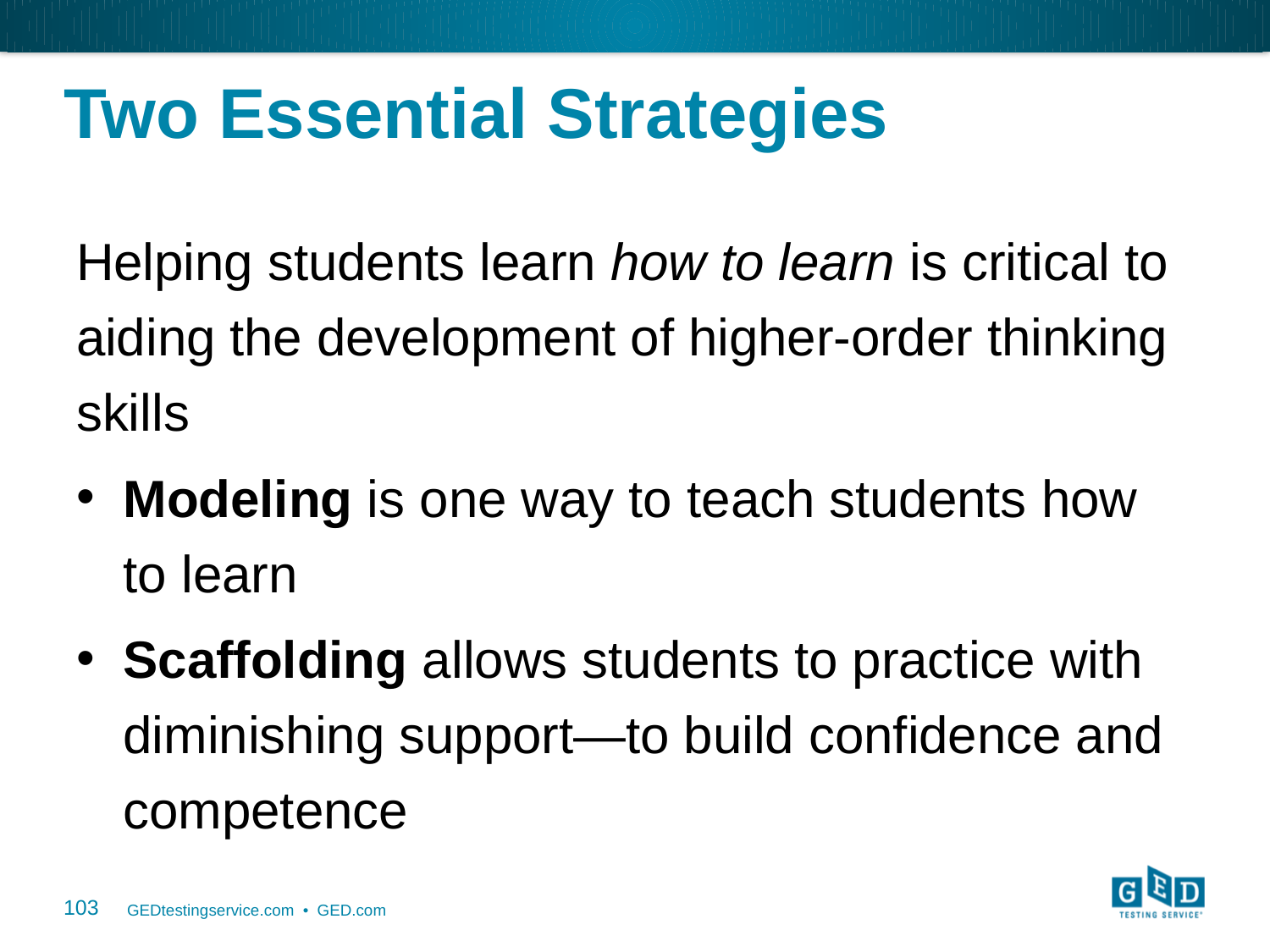

# Two Essential Strategies
Helping students learn how to learn is critical to aiding the development of higher-order thinking skills
Modeling is one way to teach students how to learn
Scaffolding allows students to practice with diminishing support—to build confidence and competence
103